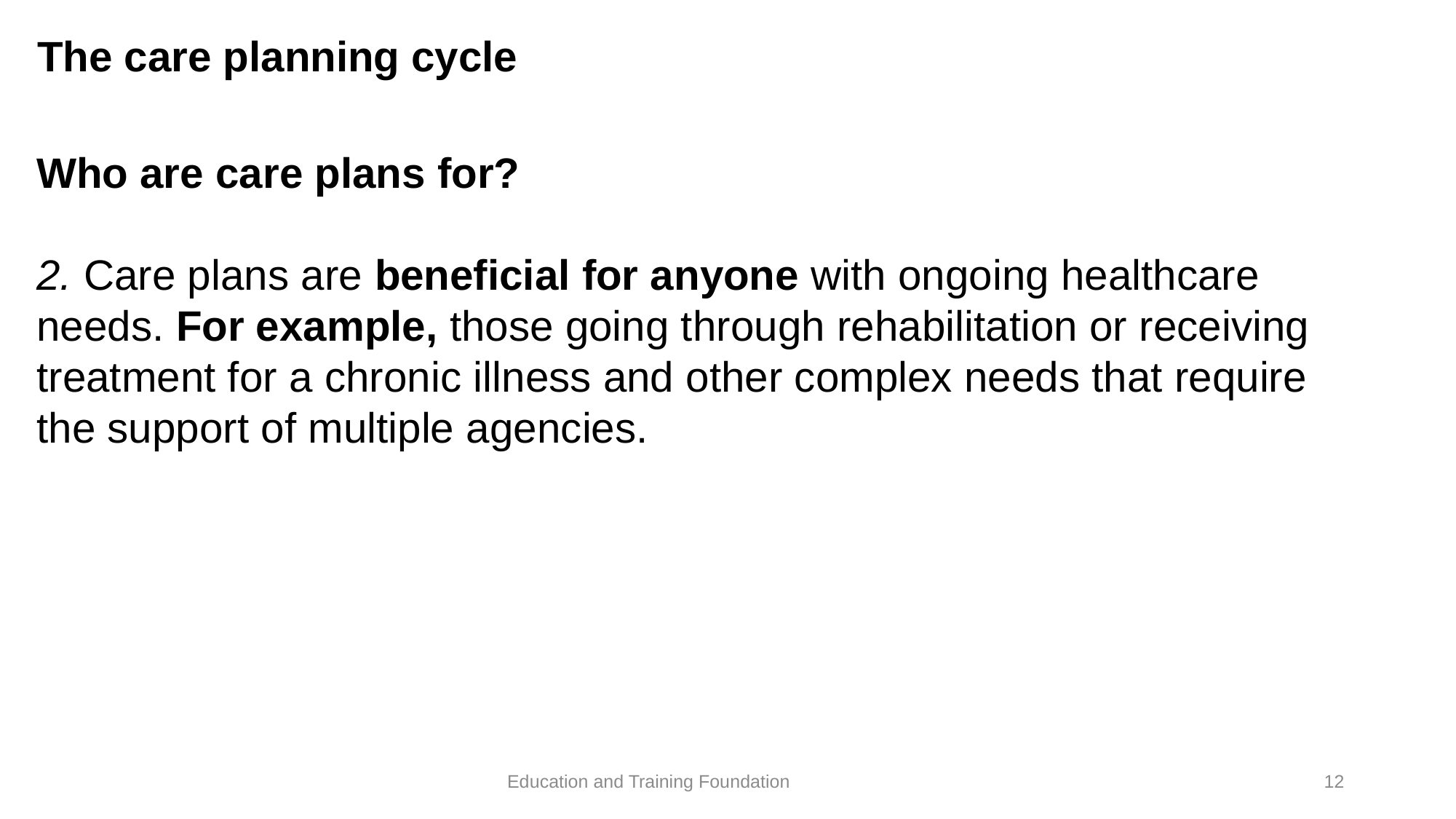

# The care planning cycle
Who are care plans for?

2. Care plans are beneficial for anyone with ongoing healthcare needs. For example, those going through rehabilitation or receiving treatment for a chronic illness and other complex needs that require the support of multiple agencies.

12
Education and Training Foundation